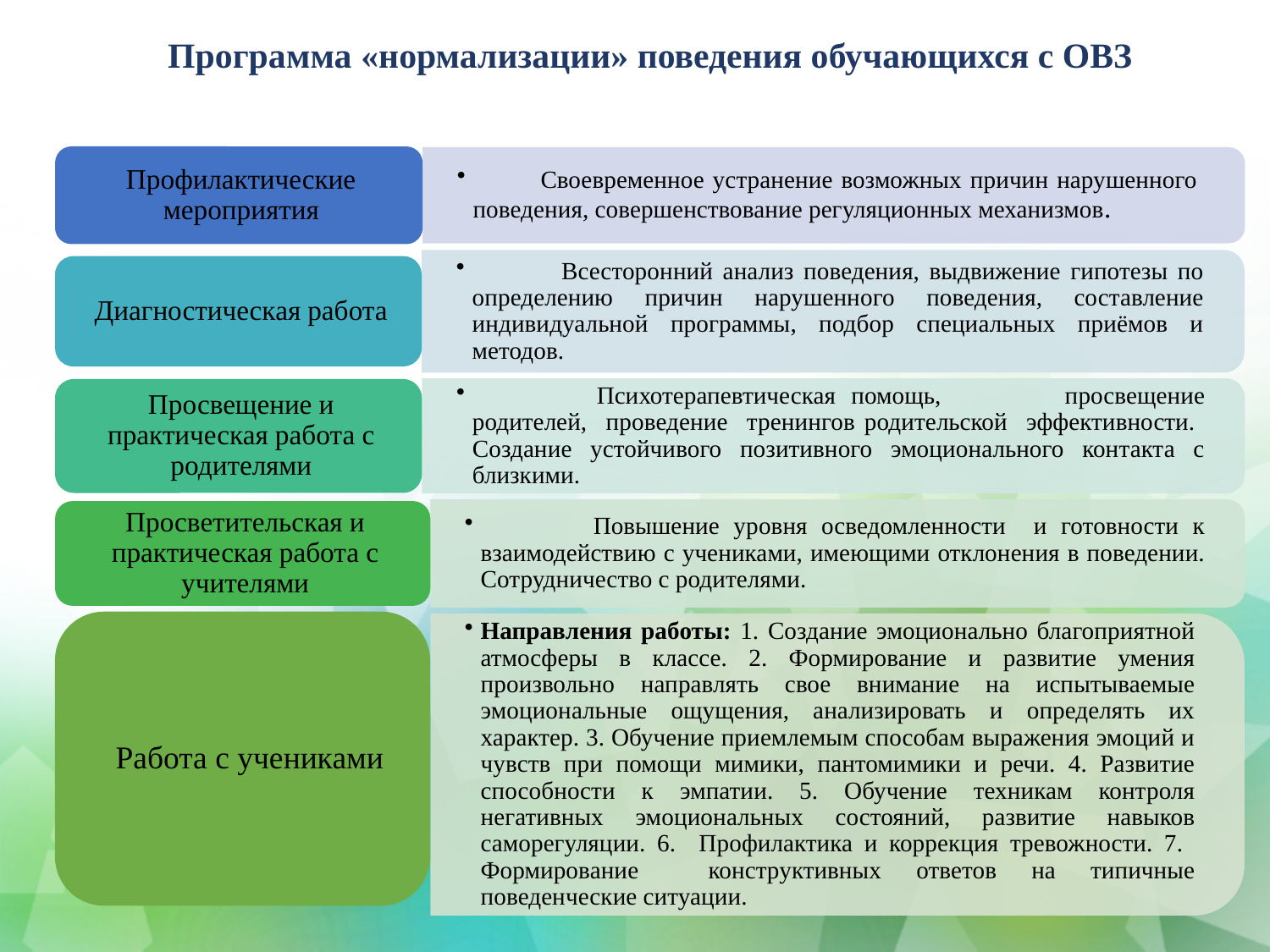

Программа «нормализации» поведения обучающихся с ОВЗ
        Своевременное устранение возможных причин нарушенного  поведения, совершенствование регуляционных механизмов.
Профилактические мероприятия
         Всесторонний анализ поведения, выдвижение гипотезы по определению причин нарушенного поведения, составление индивидуальной программы, подбор специальных приёмов и методов.
Диагностическая работа
        Психотерапевтическая помощь,	просвещение родителей,  проведение  тренингов родительской  эффективности.  Создание устойчивого позитивного эмоционального контакта с близкими.
Просвещение и практическая работа с родителями
        Повышение уровня осведомленности  и готовности к взаимодействию с учениками, имеющими отклонения в поведении. Сотрудничество с родителями.
Просветительская и практическая работа с учителями
Направления работы: 1. Создание эмоционально благоприятной атмосферы в классе. 2. Формирование и развитие умения произвольно направлять свое внимание на испытываемые эмоциональные ощущения, анализировать и определять их характер. 3. Обучение приемлемым способам выражения эмоций и чувств при помощи мимики, пантомимики и речи. 4. Развитие способности к эмпатии. 5. Обучение техникам контроля негативных эмоциональных состояний, развитие навыков саморегуляции. 6.  Профилактика и коррекция тревожности. 7.  Формирование  конструктивных ответов на типичные поведенческие ситуации.
Работа с учениками